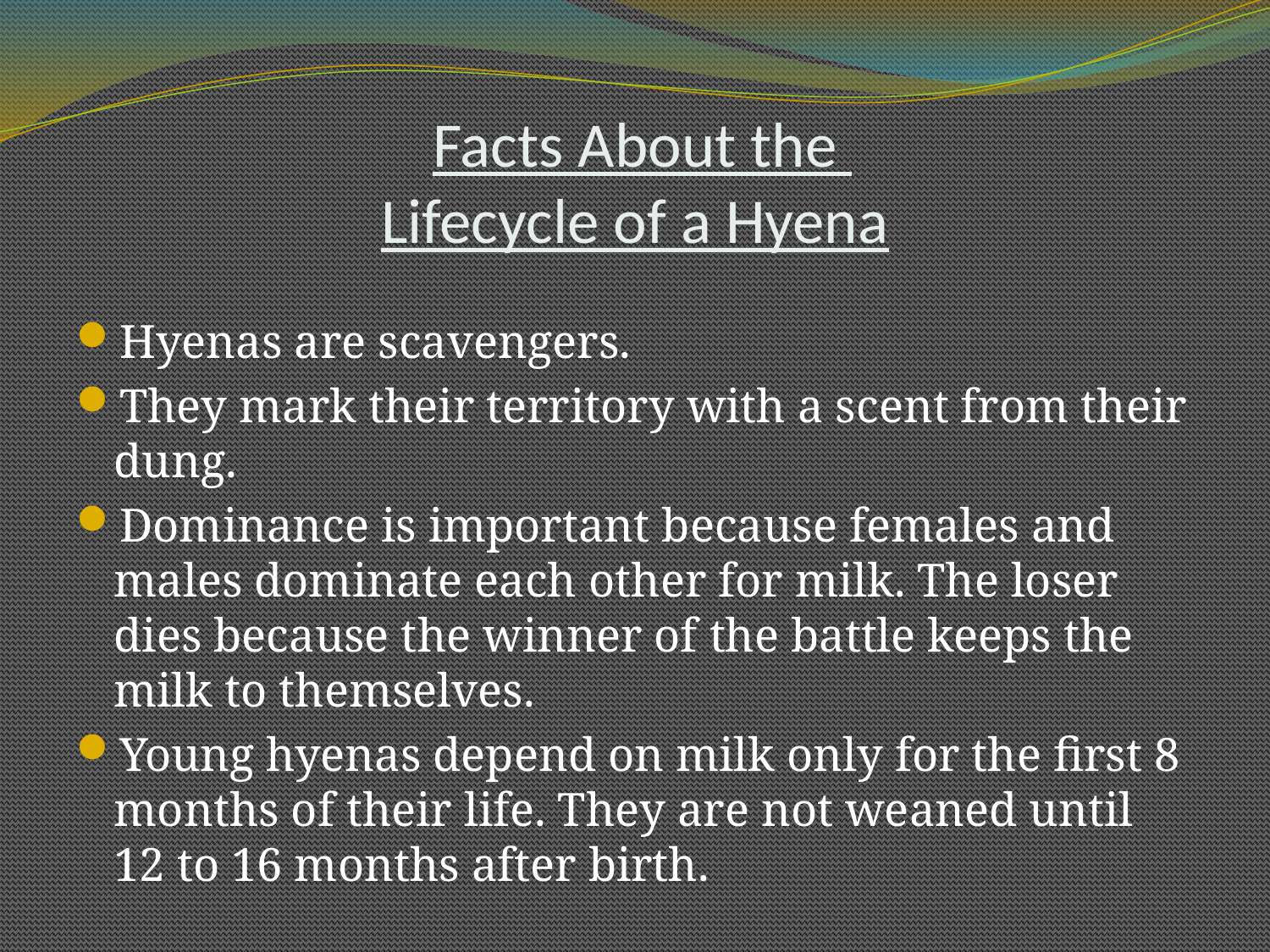

# Facts About the Lifecycle of a Hyena
Hyenas are scavengers.
They mark their territory with a scent from their dung.
Dominance is important because females and males dominate each other for milk. The loser dies because the winner of the battle keeps the milk to themselves.
Young hyenas depend on milk only for the first 8 months of their life. They are not weaned until 12 to 16 months after birth.